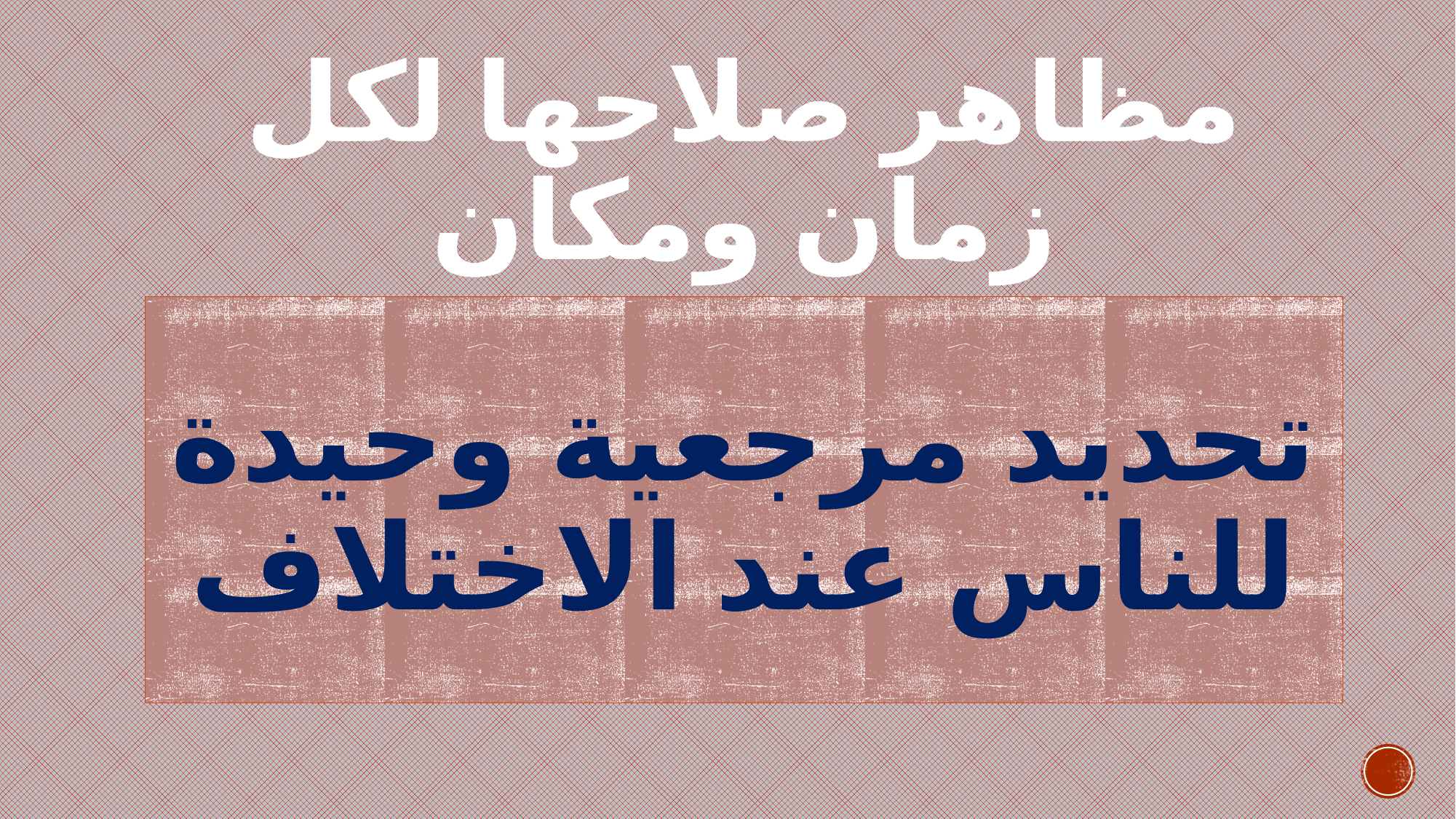

# مظاهر صلاحها لكل زمان ومكان

تحديد مرجعية وحيدة للناس عند الاختلاف